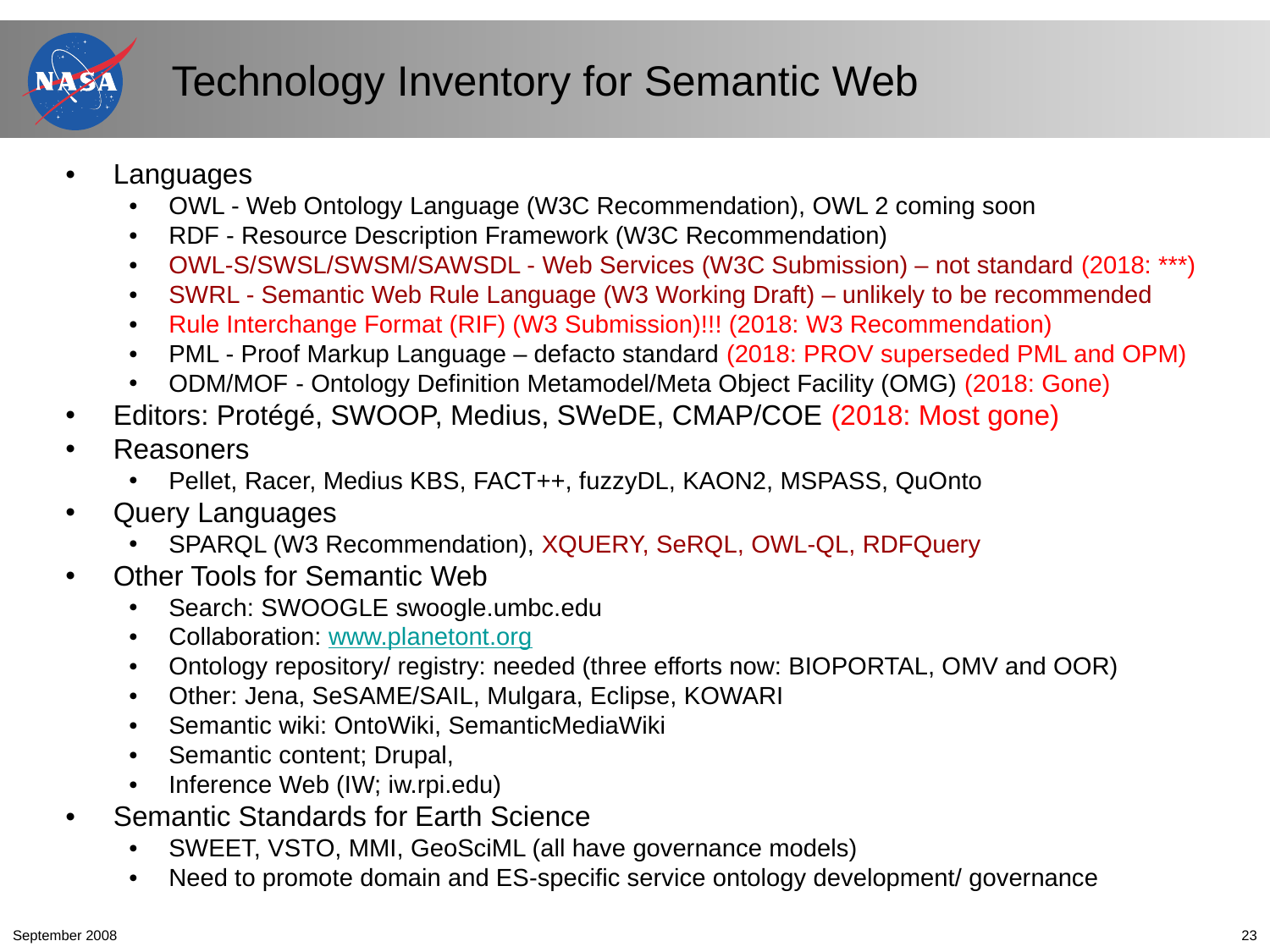

# Technology Inventory for Semantic Web
Languages
OWL - Web Ontology Language (W3C Recommendation), OWL 2 coming soon
RDF - Resource Description Framework (W3C Recommendation)
OWL-S/SWSL/SWSM/SAWSDL - Web Services (W3C Submission) – not standard (2018: ***)
SWRL - Semantic Web Rule Language (W3 Working Draft) – unlikely to be recommended
Rule Interchange Format (RIF) (W3 Submission)!!! (2018: W3 Recommendation)
PML - Proof Markup Language – defacto standard (2018: PROV superseded PML and OPM)
ODM/MOF	- Ontology Definition Metamodel/Meta Object Facility (OMG) (2018: Gone)
Editors: Protégé, SWOOP, Medius, SWeDE, CMAP/COE (2018: Most gone)
Reasoners
Pellet, Racer, Medius KBS, FACT++, fuzzyDL, KAON2, MSPASS, QuOnto
Query Languages
SPARQL (W3 Recommendation), XQUERY, SeRQL, OWL-QL, RDFQuery
Other Tools for Semantic Web
Search: SWOOGLE swoogle.umbc.edu
Collaboration: www.planetont.org
Ontology repository/ registry: needed (three efforts now: BIOPORTAL, OMV and OOR)
Other: Jena, SeSAME/SAIL, Mulgara, Eclipse, KOWARI
Semantic wiki: OntoWiki, SemanticMediaWiki
Semantic content; Drupal,
Inference Web (IW; iw.rpi.edu)
Semantic Standards for Earth Science
SWEET, VSTO, MMI, GeoSciML (all have governance models)
Need to promote domain and ES-specific service ontology development/ governance
September 2008
23